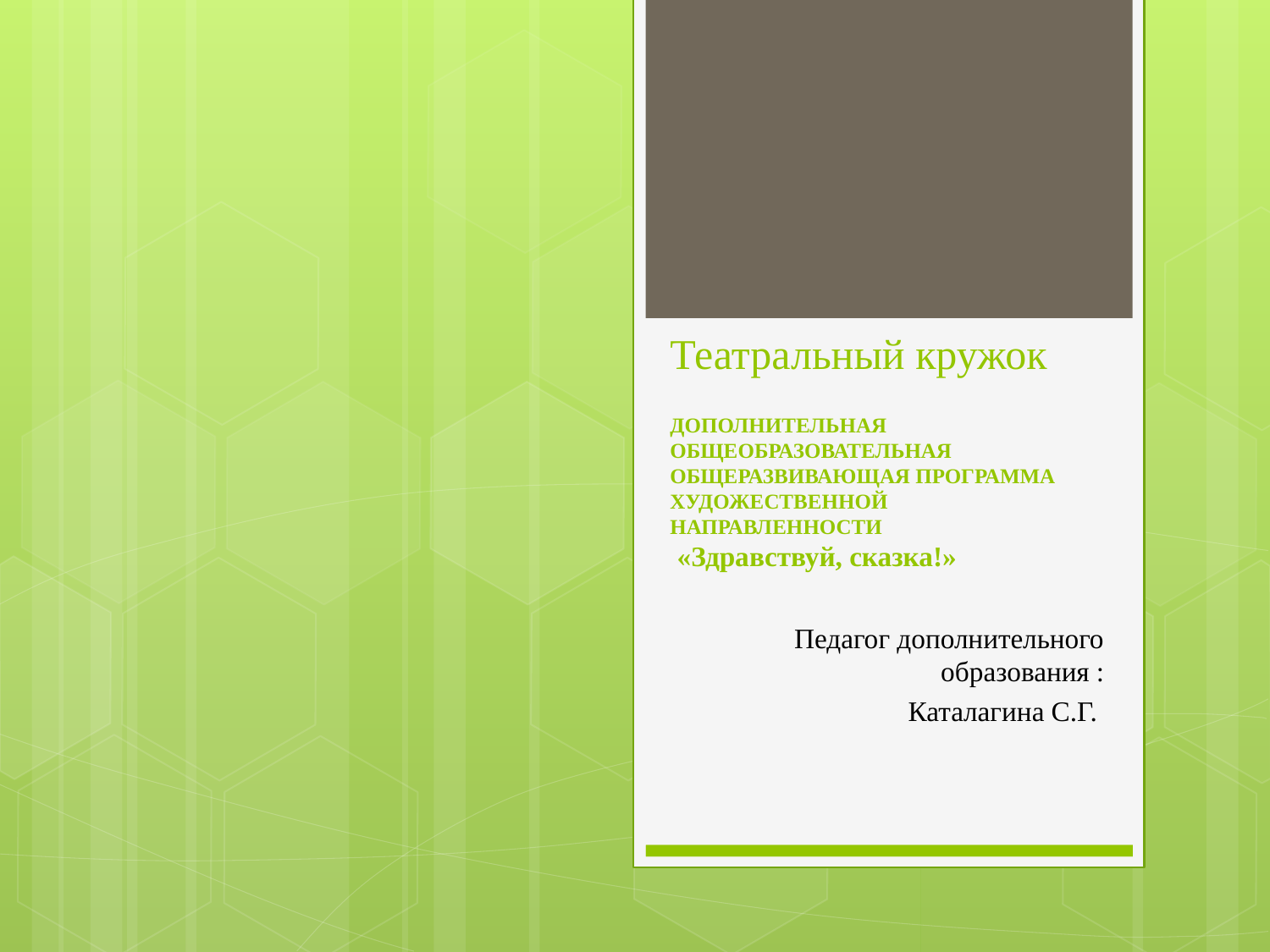

# Театральный кружок ДОПОЛНИТЕЛЬНАЯ ОБЩЕОБРАЗОВАТЕЛЬНАЯ ОБЩЕРАЗВИВАЮЩАЯ ПРОГРАММА ХУДОЖЕСТВЕННОЙ НАПРАВЛЕННОСТИ  «Здравствуй, сказка!»
Педагог дополнительного образования :
Каталагина С.Г.